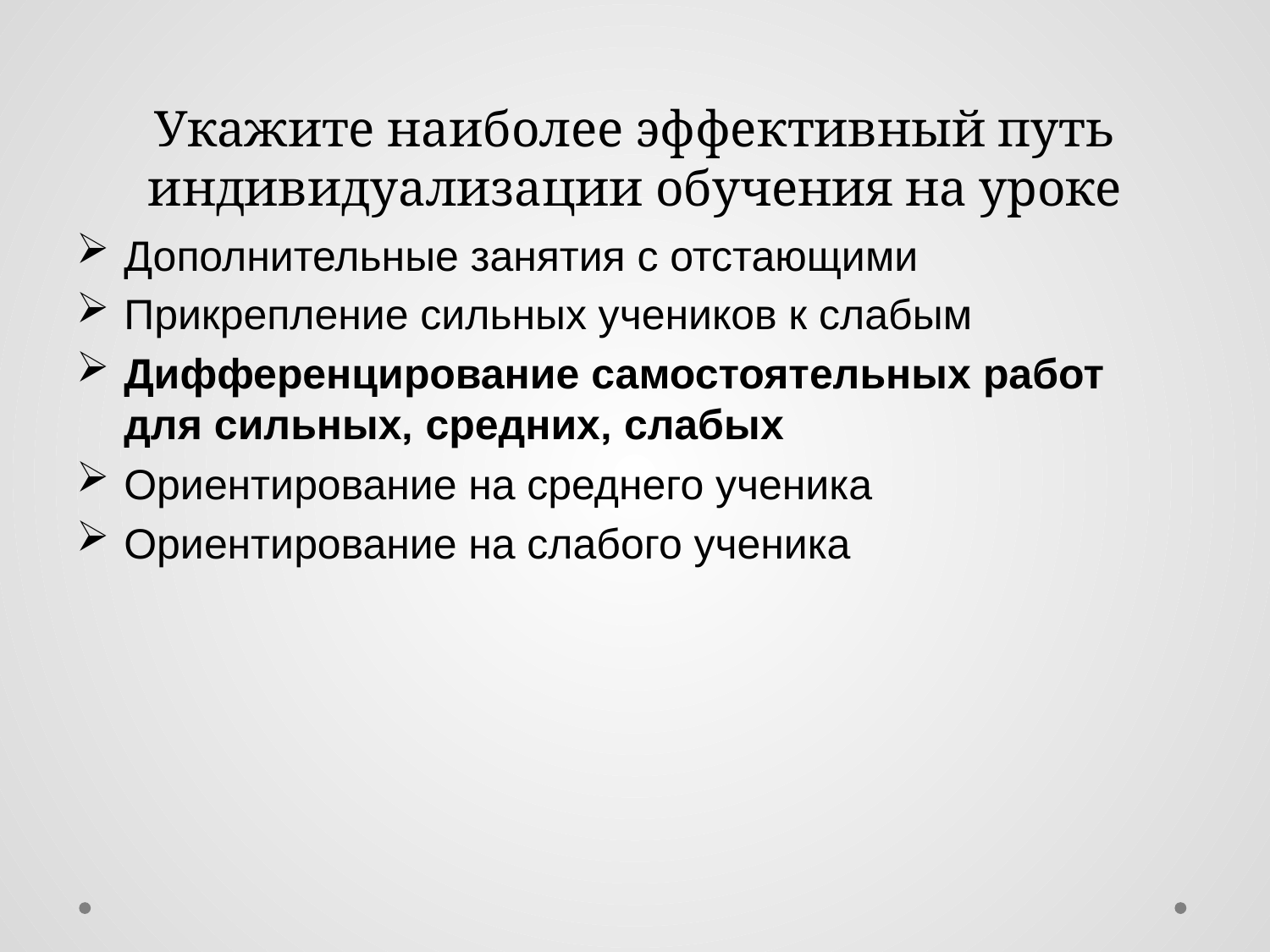

# Укажите наиболее эффективный путь индивидуализации обучения на уроке
Дополнительные занятия с отстающими
Прикрепление сильных учеников к слабым
Дифференцирование самостоятельных работ для сильных, средних, слабых
Ориентирование на среднего ученика
Ориентирование на слабого ученика